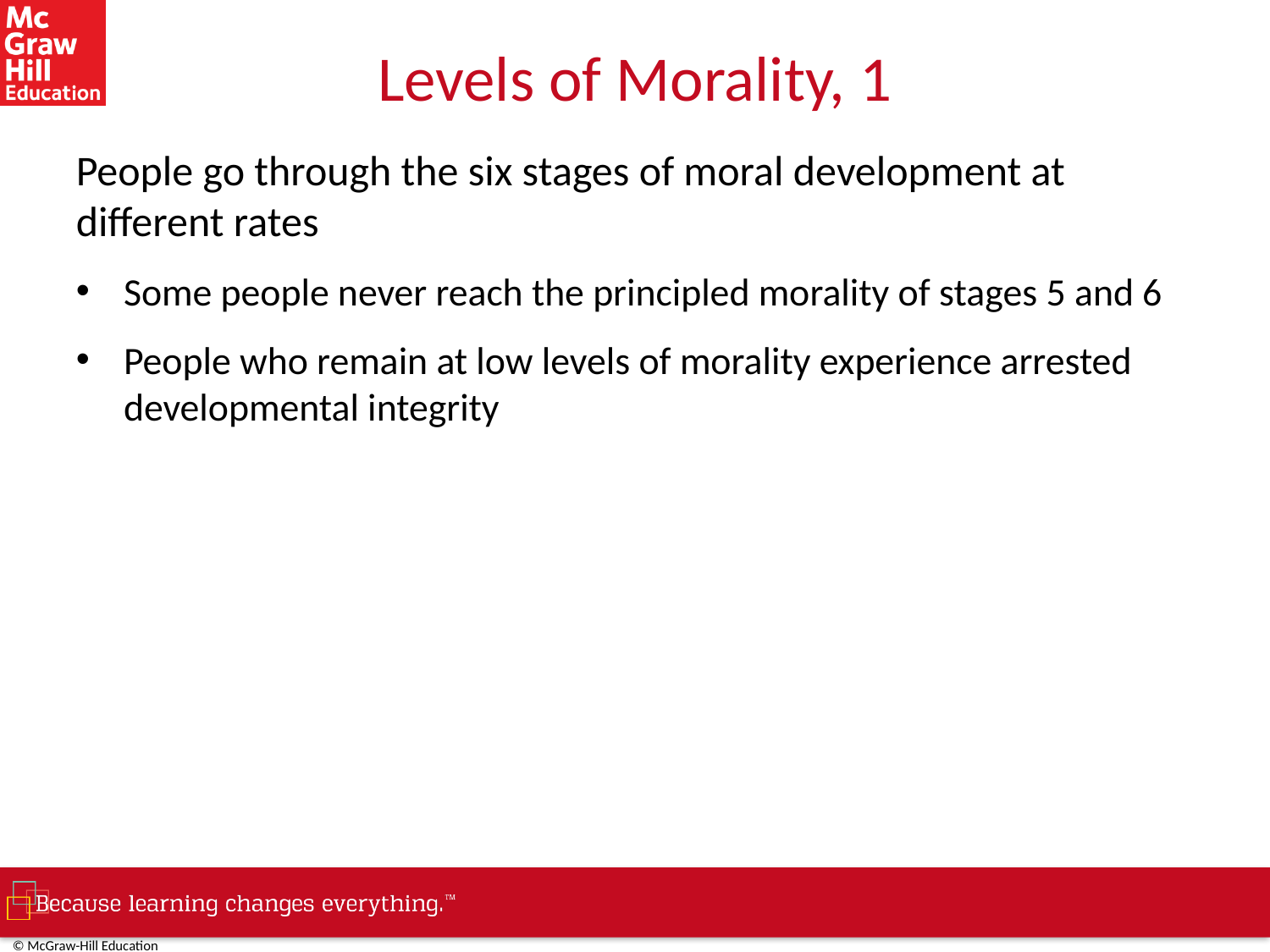

# Levels of Morality, 1
People go through the six stages of moral development at different rates
Some people never reach the principled morality of stages 5 and 6
People who remain at low levels of morality experience arrested developmental integrity